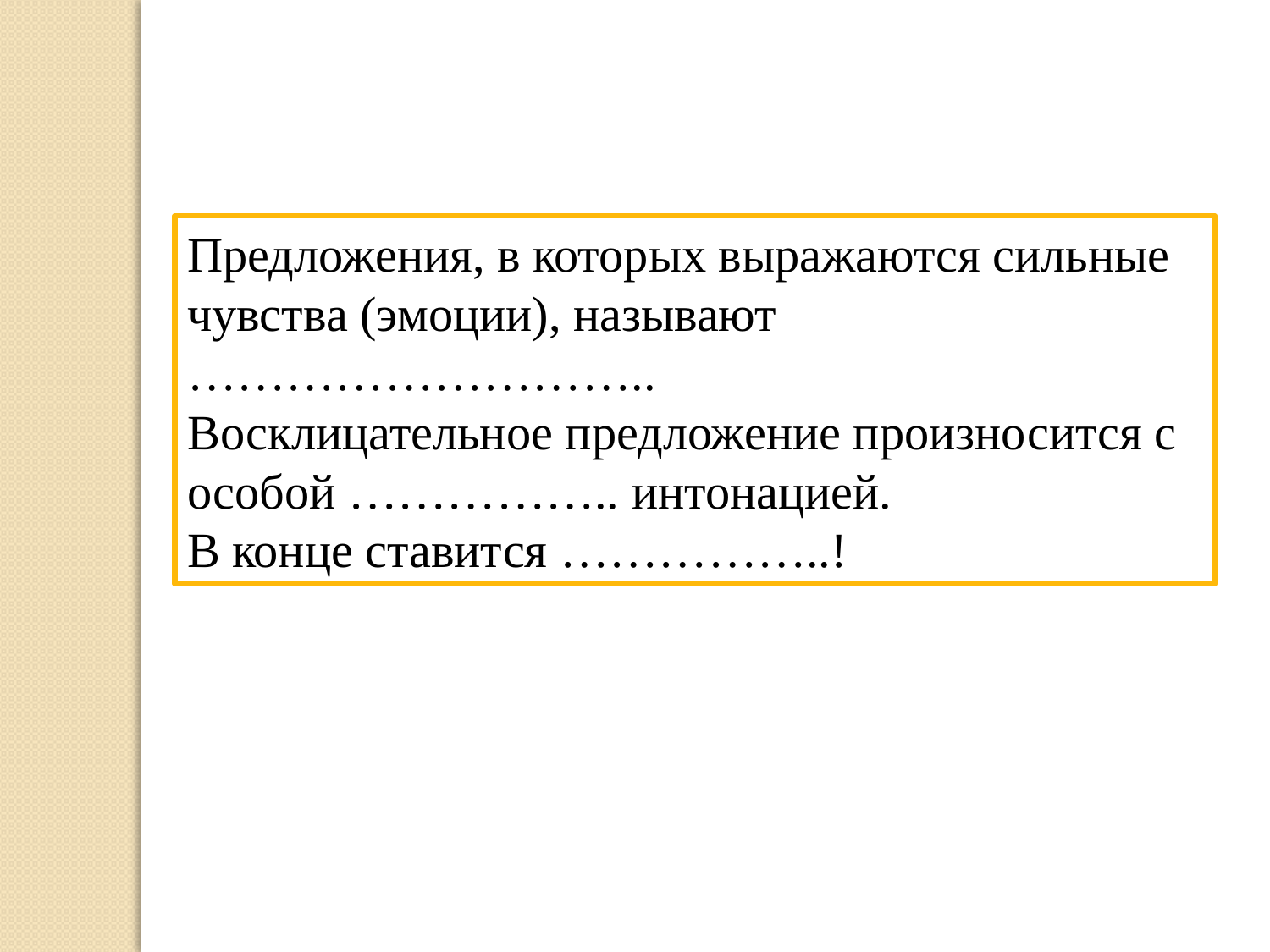

Предложения, в которых выражаются сильные чувства (эмоции), называют ………………………..
Восклицательное предложение произносится с особой …………….. интонацией.
В конце ставится ……………..!